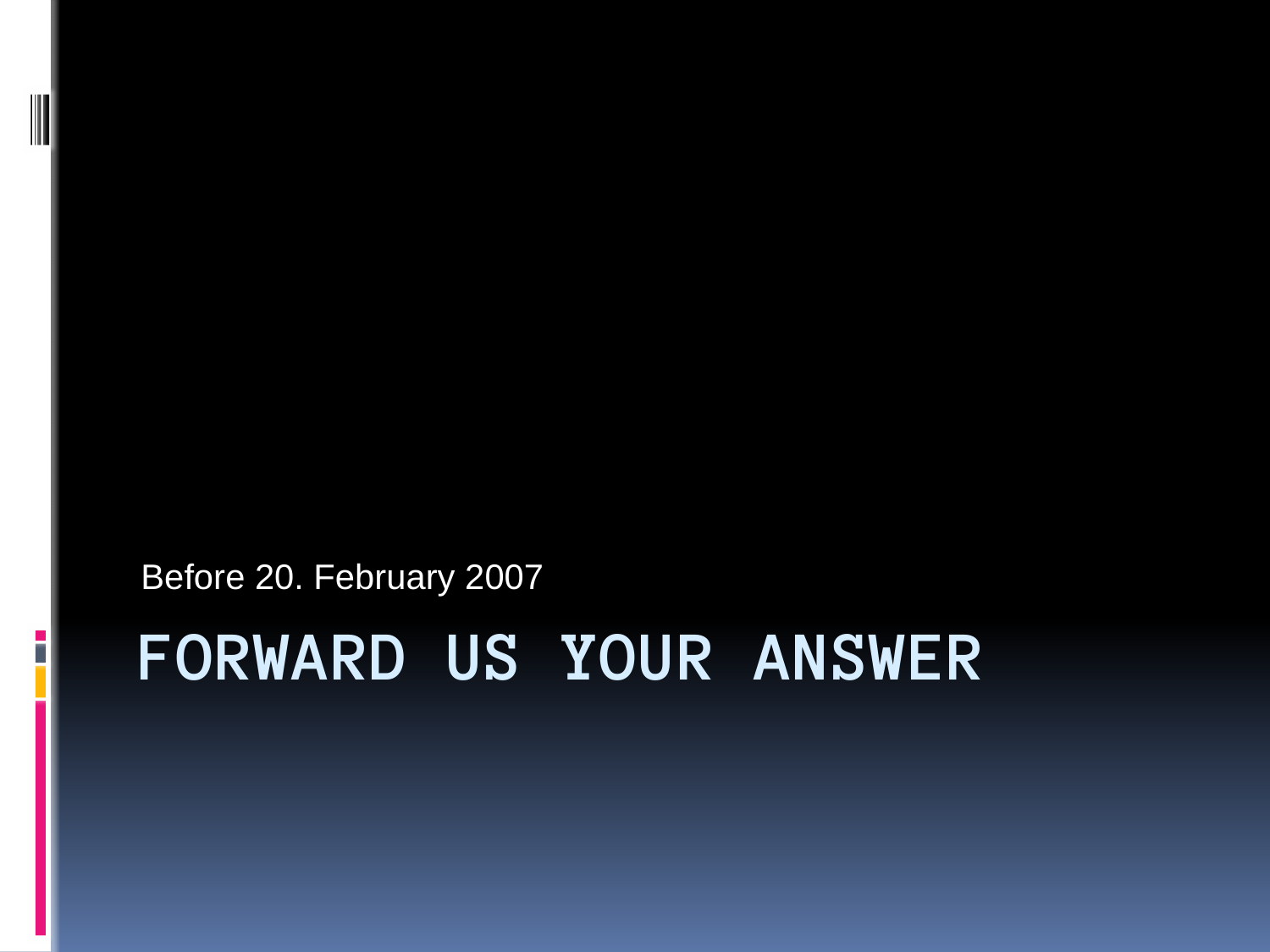

Before 20. February 2007
# Forward us your answer